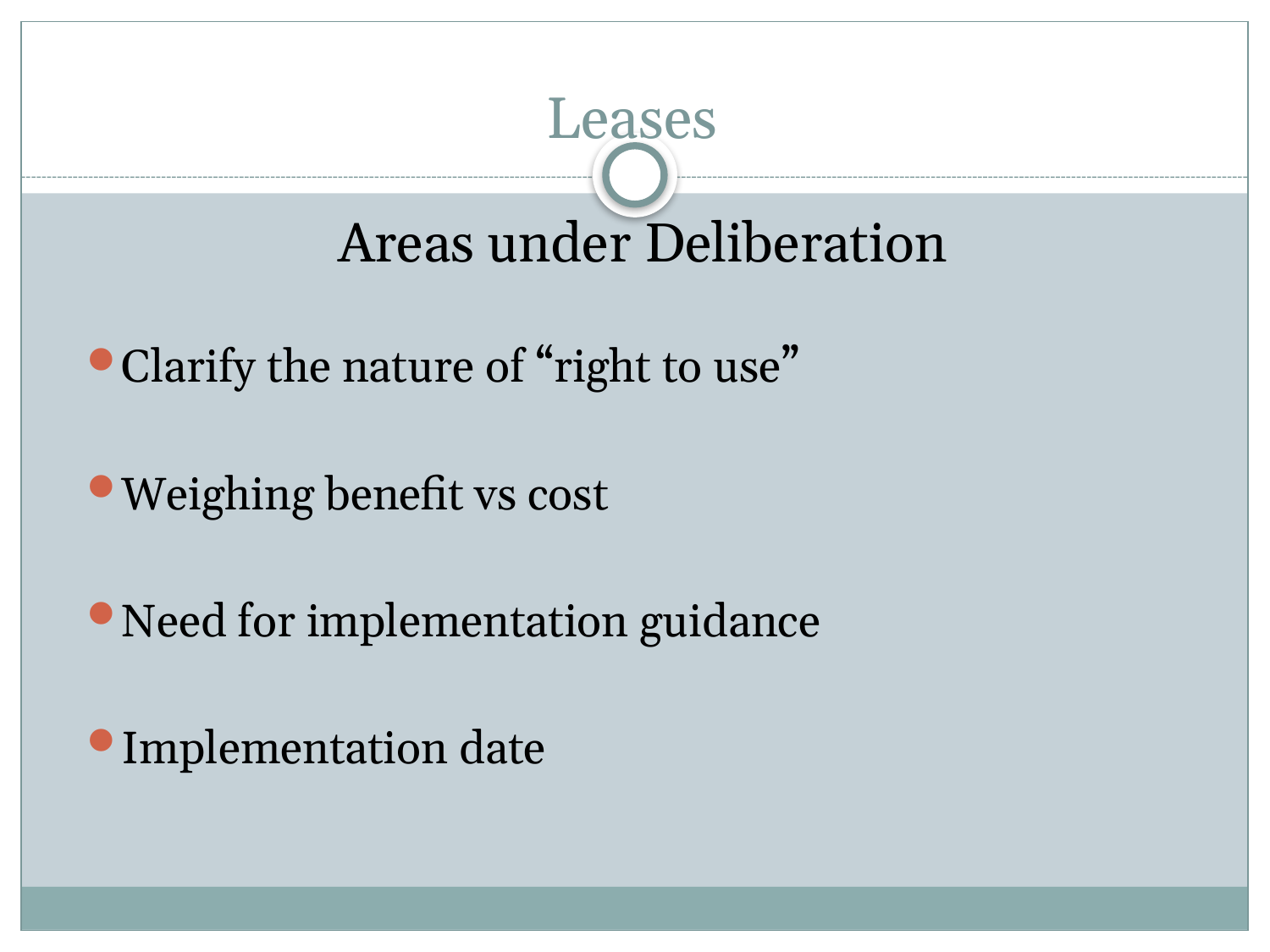

# Leases
Areas under Deliberation

Clarify the nature of “right to use”

Weighing benefit vs cost

Need for implementation guidance

Implementation date